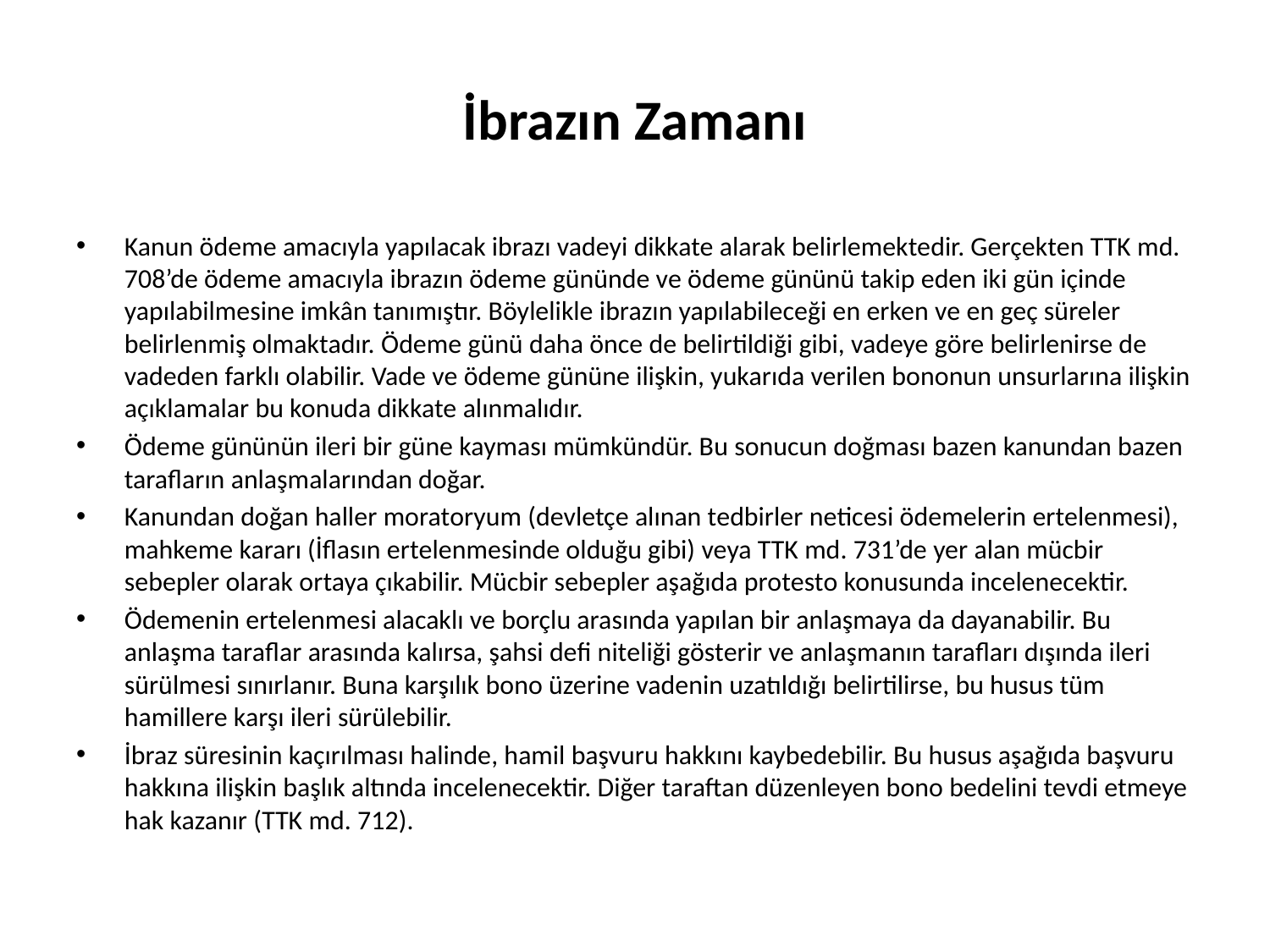

# İbrazın Zamanı
Kanun ödeme amacıyla yapılacak ibrazı vadeyi dikkate alarak belirlemektedir. Gerçekten TTK md. 708’de ödeme amacıyla ibrazın ödeme gününde ve ödeme gününü takip eden iki gün içinde yapılabilmesine imkân tanımıştır. Böylelikle ibrazın yapılabileceği en erken ve en geç süreler belirlenmiş olmaktadır. Ödeme günü daha önce de belirtildiği gibi, vadeye göre belirlenirse de vadeden farklı olabilir. Vade ve ödeme gününe ilişkin, yukarıda verilen bononun unsurlarına ilişkin açıklamalar bu konuda dikkate alınmalıdır.
Ödeme gününün ileri bir güne kayması mümkündür. Bu sonucun doğması bazen kanundan bazen tarafların anlaşmalarından doğar.
Kanundan doğan haller moratoryum (devletçe alınan tedbirler neticesi ödemelerin ertelenmesi), mahkeme kararı (İflasın ertelenmesinde olduğu gibi) veya TTK md. 731’de yer alan mücbir sebepler olarak ortaya çıkabilir. Mücbir sebepler aşağıda protesto konusunda incelenecektir.
Ödemenin ertelenmesi alacaklı ve borçlu arasında yapılan bir anlaşmaya da dayanabilir. Bu anlaşma taraflar arasında kalırsa, şahsi defi niteliği gösterir ve anlaşmanın tarafları dışında ileri sürülmesi sınırlanır. Buna karşılık bono üzerine vadenin uzatıldığı belirtilirse, bu husus tüm hamillere karşı ileri sürülebilir.
İbraz süresinin kaçırılması halinde, hamil başvuru hakkını kaybedebilir. Bu husus aşağıda başvuru hakkına ilişkin başlık altında incelenecektir. Diğer taraftan düzenleyen bono bedelini tevdi etmeye hak kazanır (TTK md. 712).